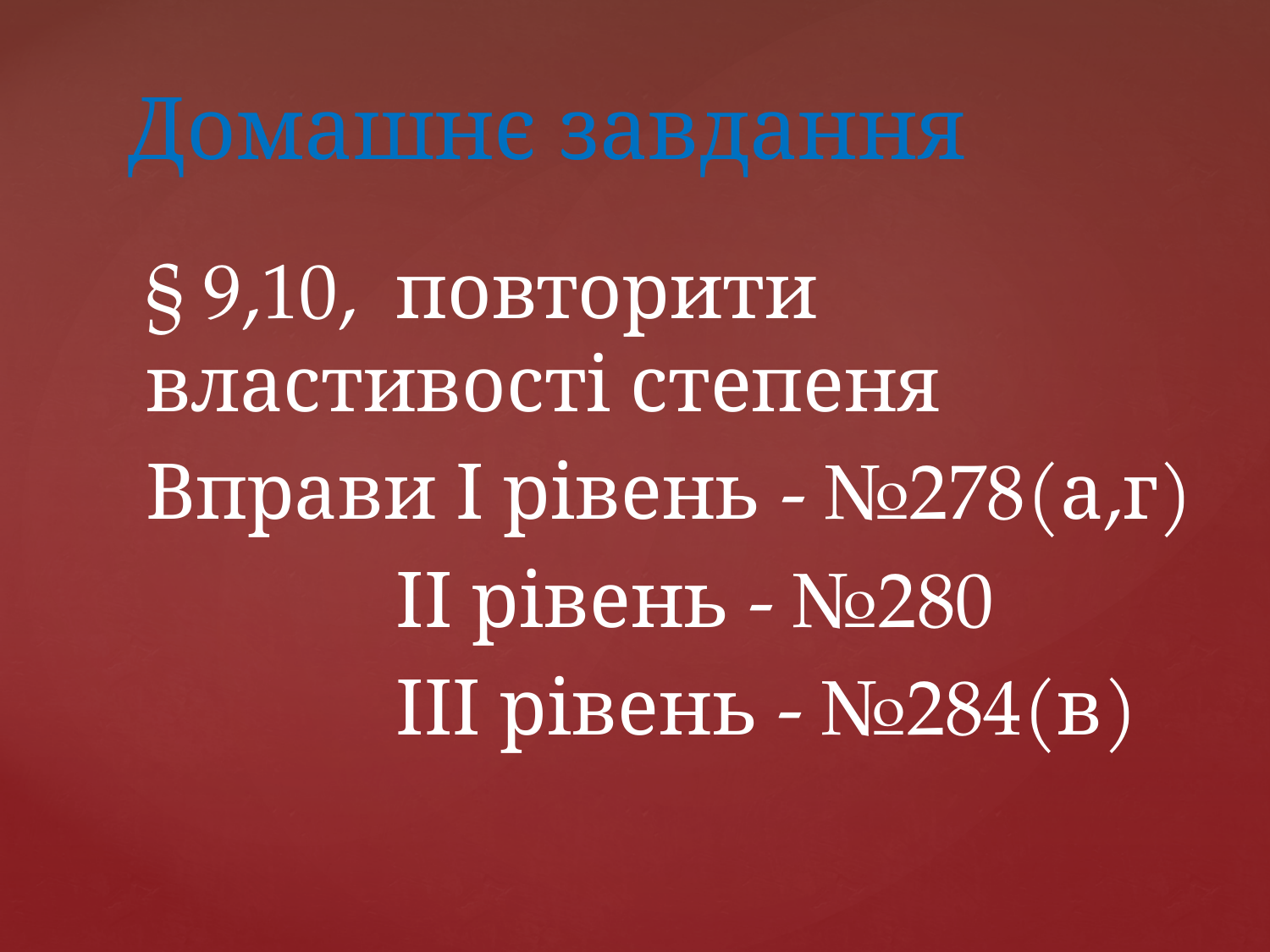

# Домашнє завдання
§ 9,10,  повторити властивості степеня
Вправи І рівень - №278(а,г)
             ІІ рівень - №280
             ІІІ рівень - №284(в)